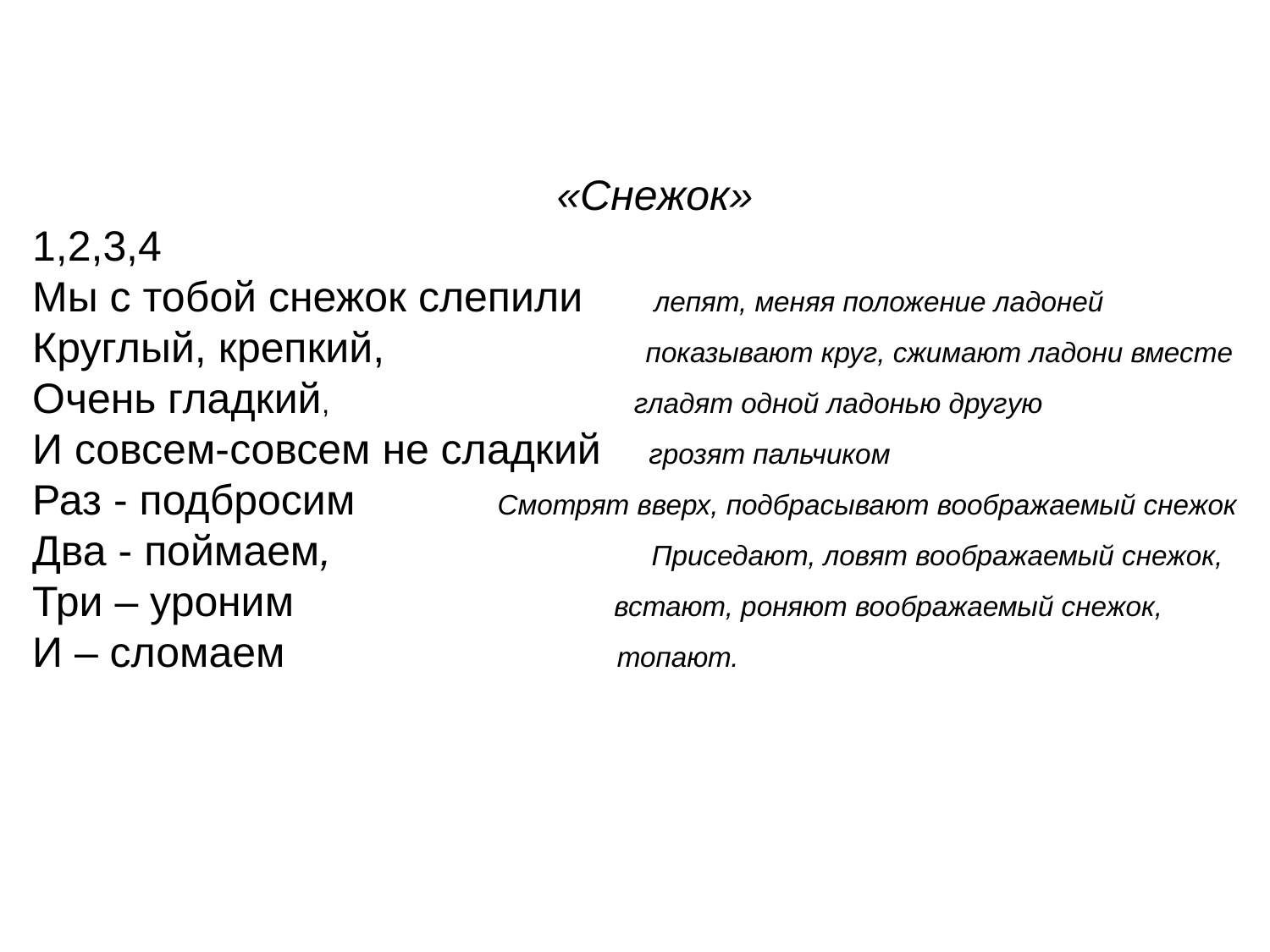

«Снежок»
1,2,3,4
Мы с тобой снежок слепили      лепят, меняя положение ладоней
Круглый, крепкий,                      показывают круг, сжимают ладони вместе
Очень гладкий,                                       гладят одной ладонью другую
И совсем-совсем не сладкий    грозят пальчиком
Раз - подбросим            Смотрят вверх, подбрасывают воображаемый снежок
Два - поймаем,                           Приседают, ловят воображаемый снежок,
Три – уроним                           встают, роняют воображаемый снежок,
И – сломаем                            топают.